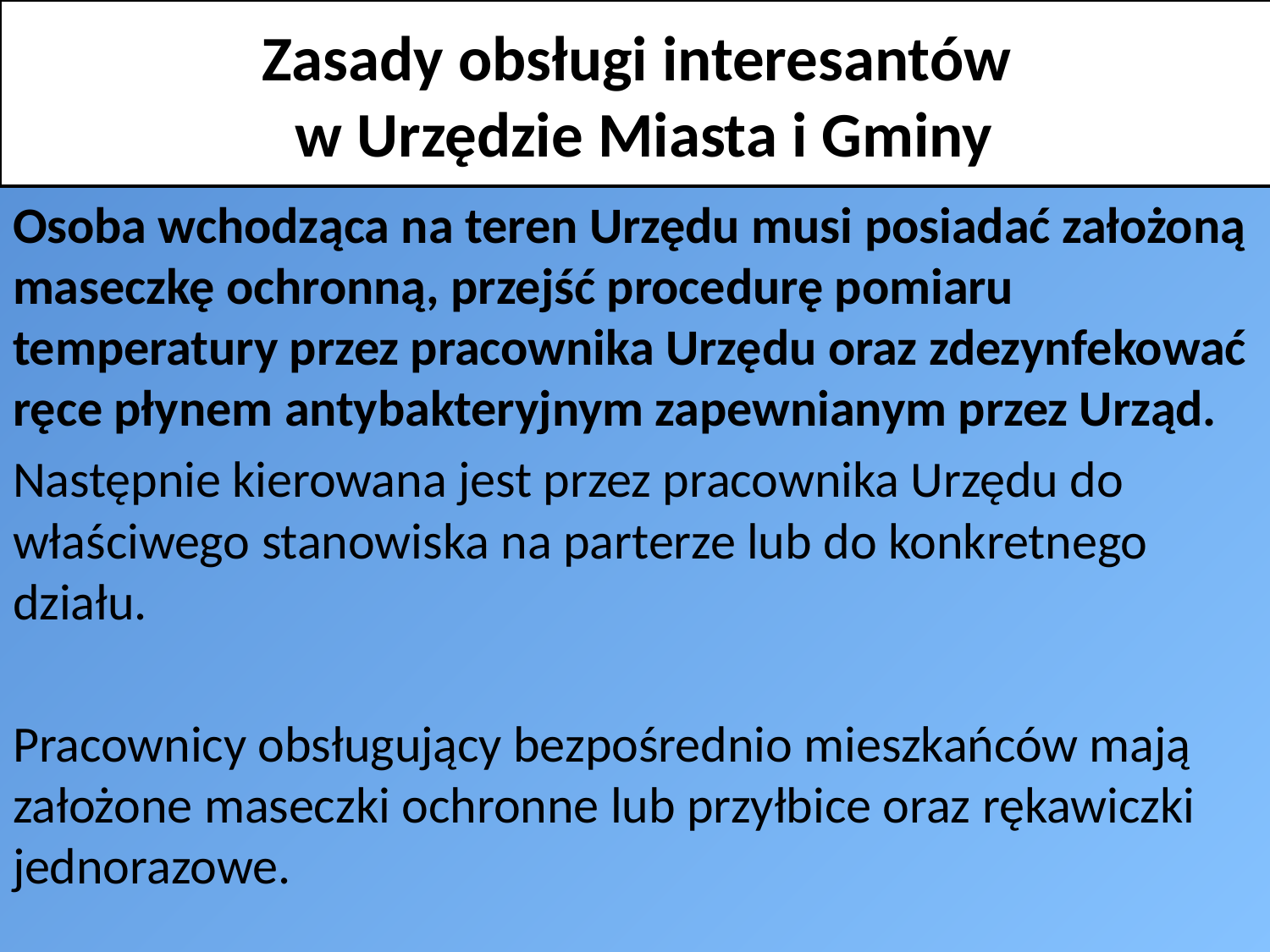

# Zasady obsługi interesantów w Urzędzie Miasta i Gminy
Osoba wchodząca na teren Urzędu musi posiadać założoną maseczkę ochronną, przejść procedurę pomiaru temperatury przez pracownika Urzędu oraz zdezynfekować ręce płynem antybakteryjnym zapewnianym przez Urząd.
Następnie kierowana jest przez pracownika Urzędu do właściwego stanowiska na parterze lub do konkretnego działu.

Pracownicy obsługujący bezpośrednio mieszkańców mają założone maseczki ochronne lub przyłbice oraz rękawiczki jednorazowe.